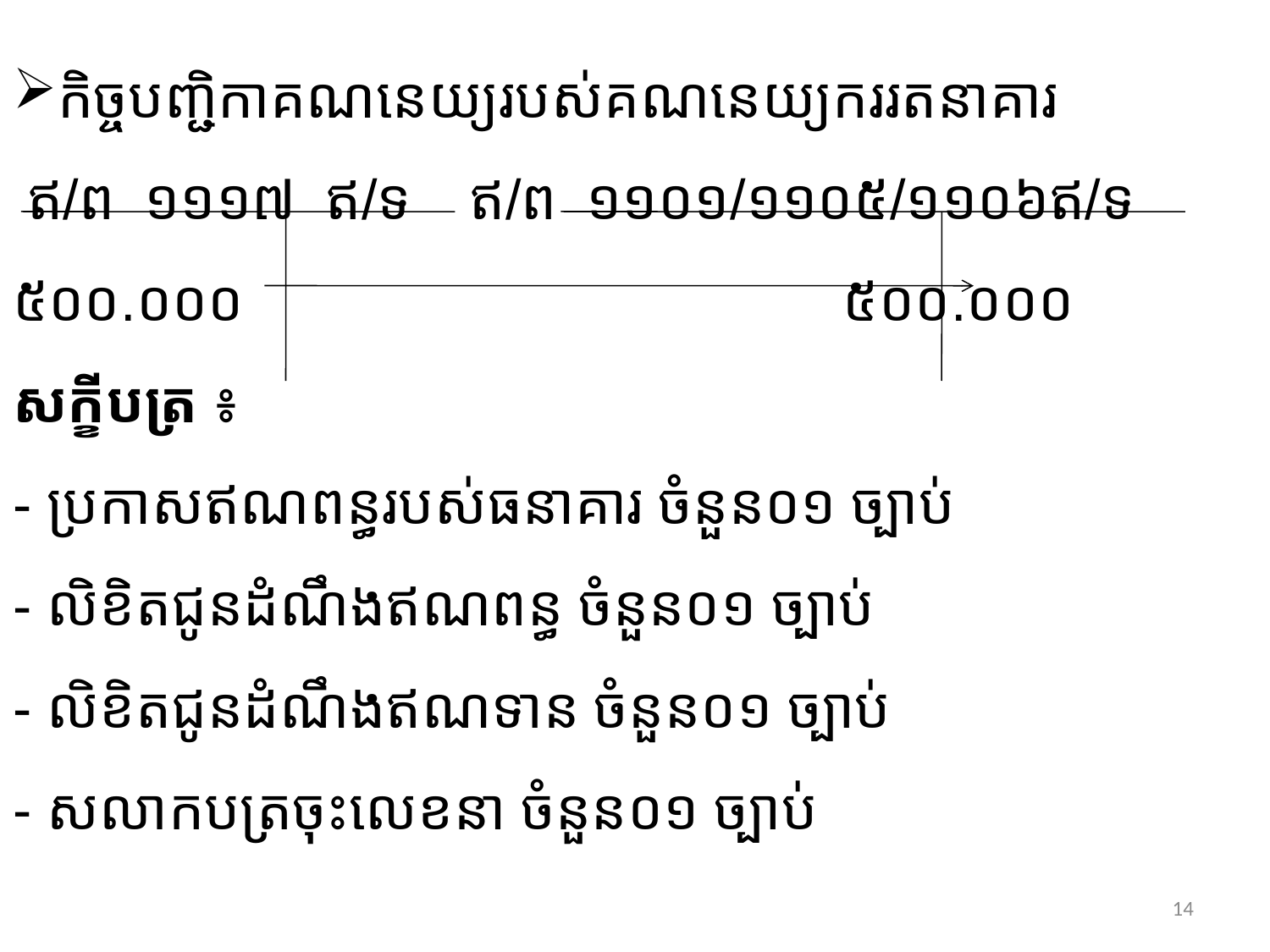

#
កិច្ចបញ្ជិកាគណនេយ្យរបស់គណនេយ្យកររតនាគារ
 ឥ/ព  ១១១៧  ឥ/ទ    ឥ/ព  ១១០១/១១០៥/១១០៦ឥ/ទ
៥០០.០០០                                         ៥០០.០០០
សក្ខីបត្រ ៖
- ប្រកាសឥណពន្ធរបស់ធនាគារ ចំនួន០១ ច្បាប់
- លិខិតជូនដំណឹងឥណពន្ធ ចំនួន០១ ច្បាប់
- លិខិតជូនដំណឹងឥណទាន ចំនួន០១ ច្បាប់
- សលាកបត្រចុះលេខនា ចំនួន០១ ច្បាប់

14